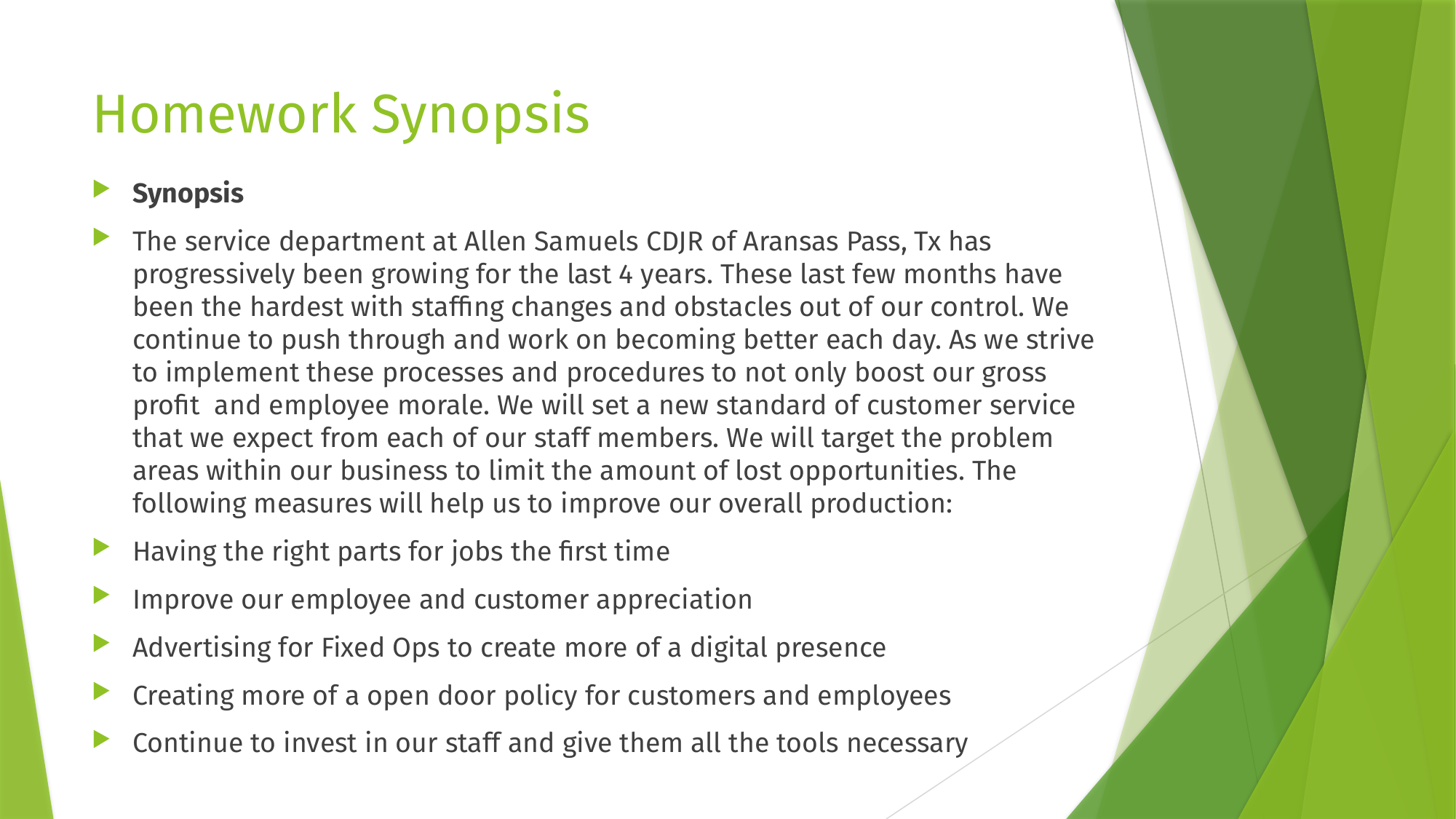

# Homework Synopsis
Synopsis
The service department at Allen Samuels CDJR of Aransas Pass, Tx has progressively been growing for the last 4 years. These last few months have been the hardest with staffing changes and obstacles out of our control. We continue to push through and work on becoming better each day. As we strive to implement these processes and procedures to not only boost our gross profit  and employee morale. We will set a new standard of customer service that we expect from each of our staff members. We will target the problem areas within our business to limit the amount of lost opportunities. The following measures will help us to improve our overall production:
Having the right parts for jobs the first time
Improve our employee and customer appreciation
Advertising for Fixed Ops to create more of a digital presence
Creating more of a open door policy for customers and employees
Continue to invest in our staff and give them all the tools necessary